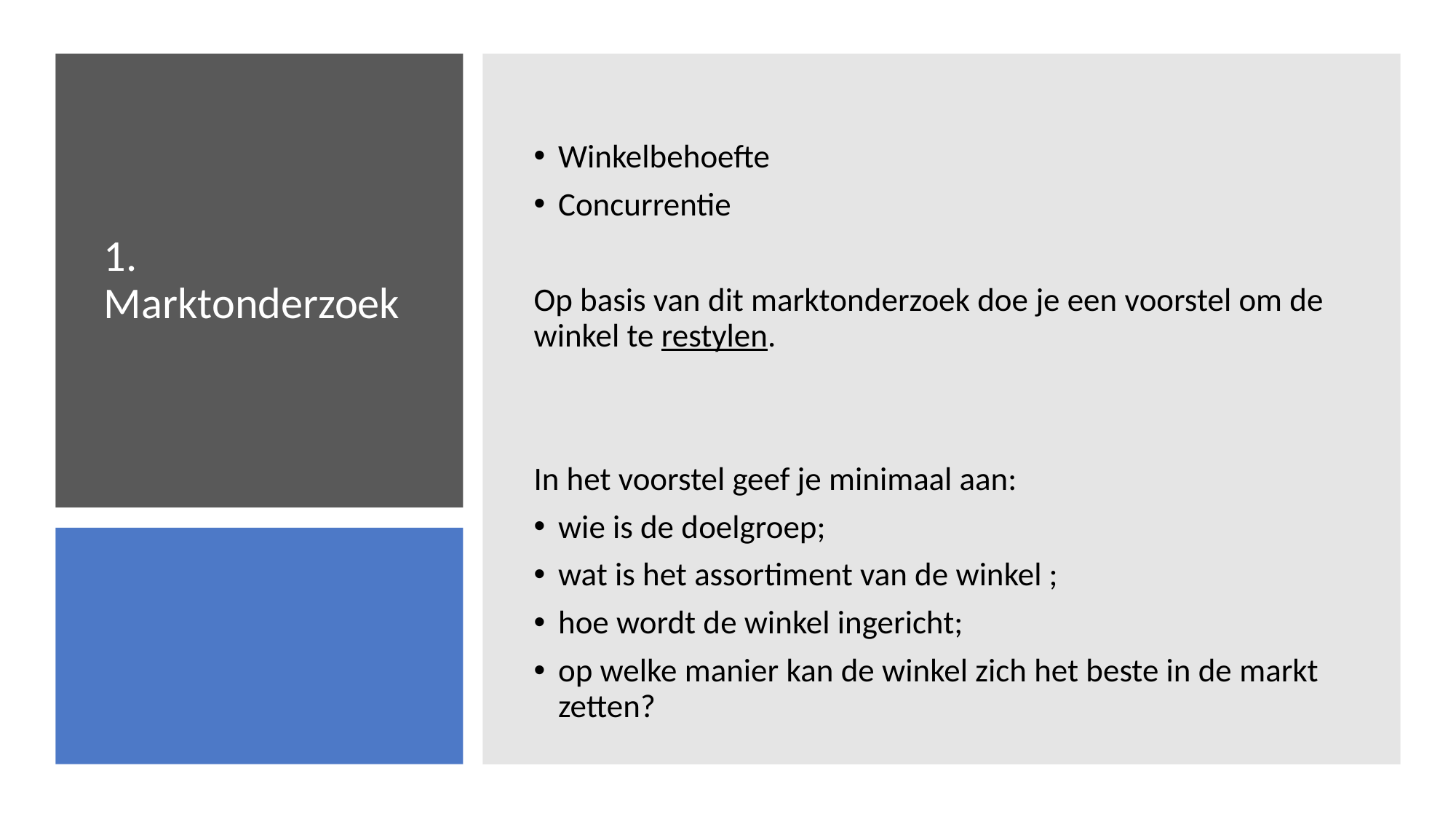

Winkelbehoefte
Concurrentie

Op basis van dit marktonderzoek doe je een voorstel om de winkel te restylen.

In het voorstel geef je minimaal aan:
wie is de doelgroep;
wat is het assortiment van de winkel ;
hoe wordt de winkel ingericht;
op welke manier kan de winkel zich het beste in de markt zetten?

# 1. Marktonderzoek